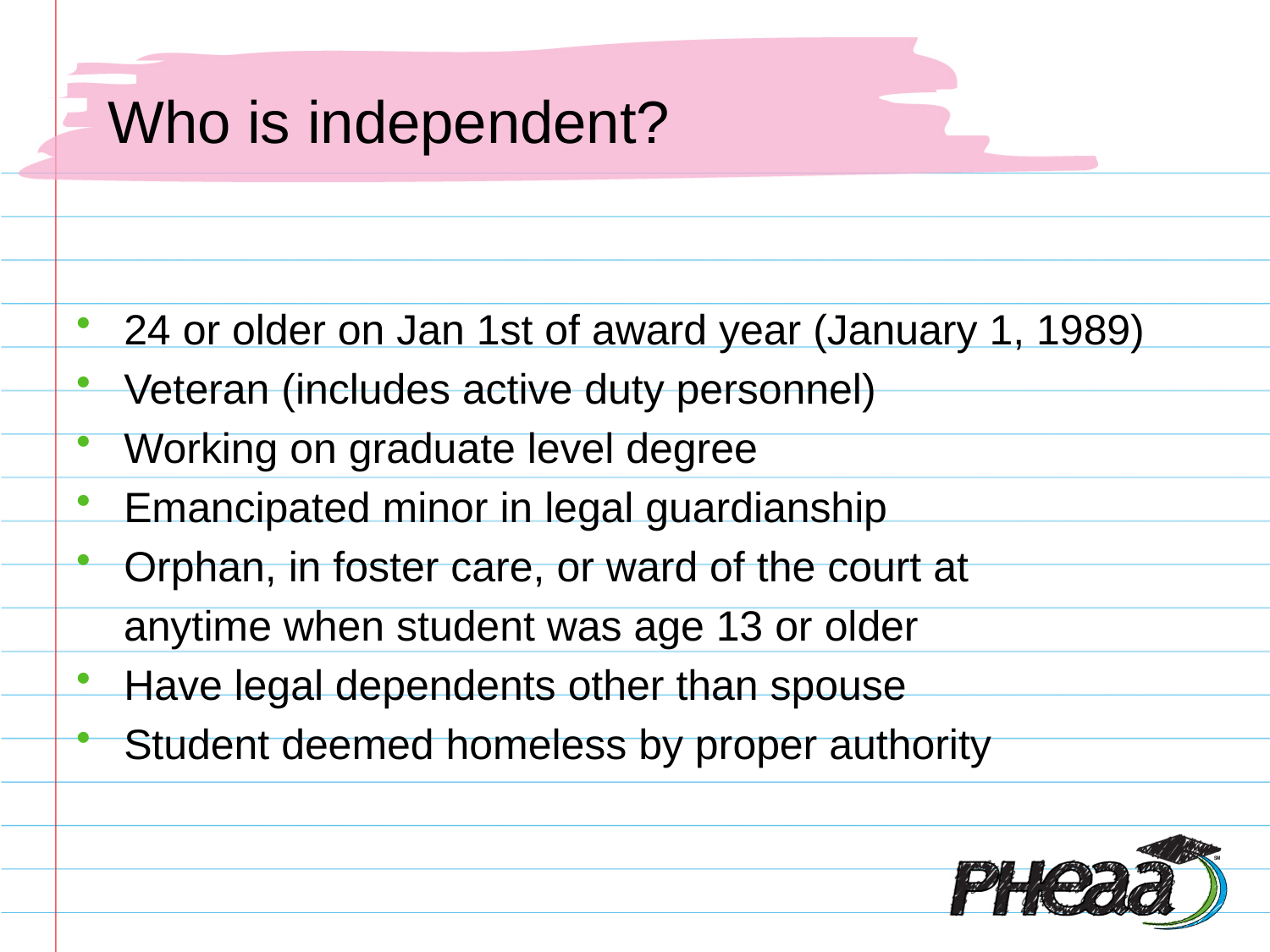

# Who is independent?
24 or older on Jan 1st of award year (January 1, 1989)
Veteran (includes active duty personnel)
Working on graduate level degree
Emancipated minor in legal guardianship
Orphan, in foster care, or ward of the court at
    anytime when student was age 13 or older
Have legal dependents other than spouse
Student deemed homeless by proper authority